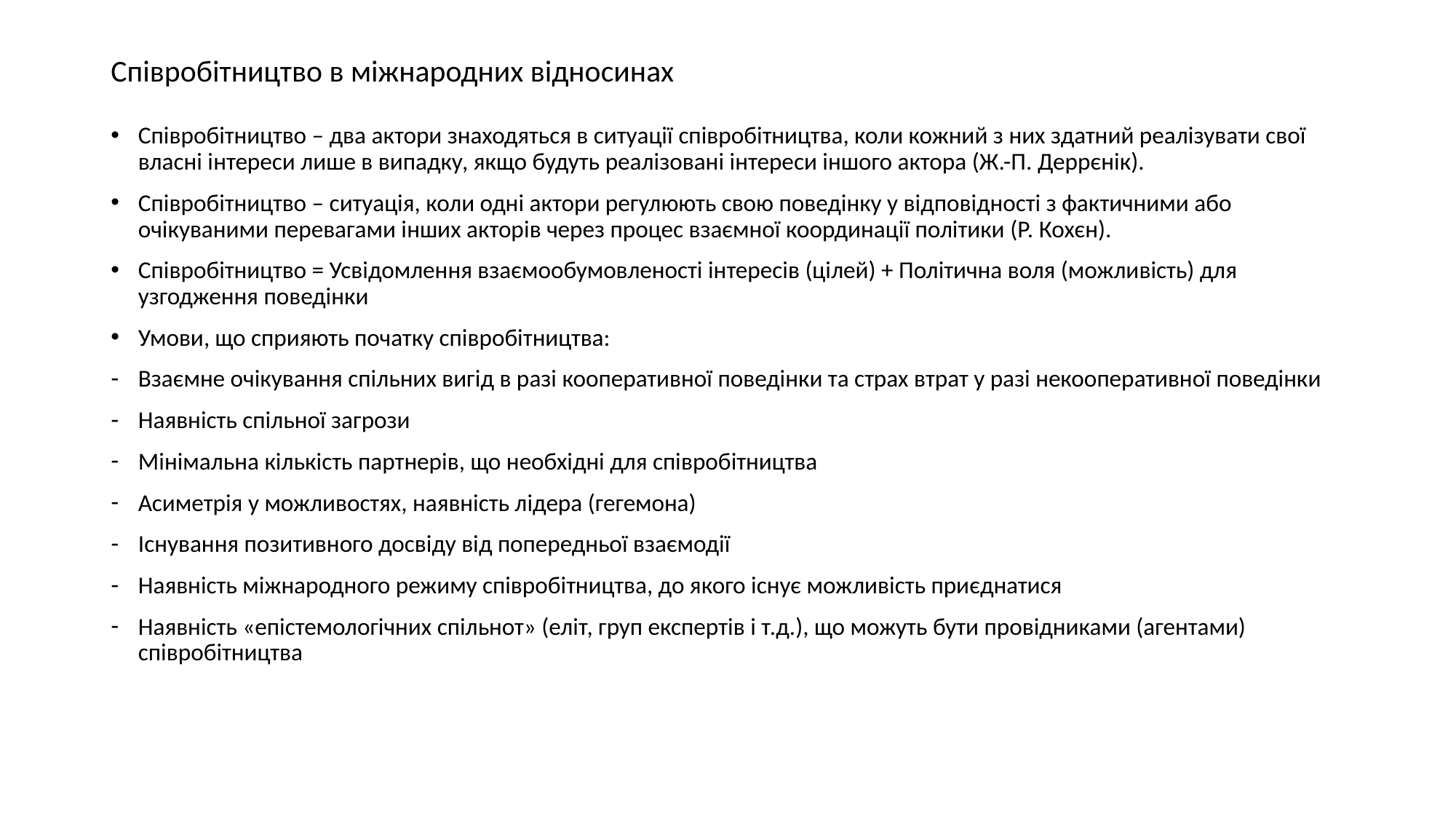

# Співробітництво в міжнародних відносинах
Співробітництво – два актори знаходяться в ситуації співробітництва, коли кожний з них здатний реалізувати свої власні інтереси лише в випадку, якщо будуть реалізовані інтереси іншого актора (Ж.-П. Деррєнік).
Співробітництво – ситуація, коли одні актори регулюють свою поведінку у відповідності з фактичними або очікуваними перевагами інших акторів через процес взаємної координації політики (Р. Кохєн).
Співробітництво = Усвідомлення взаємообумовленості інтересів (цілей) + Політична воля (можливість) для узгодження поведінки
Умови, що сприяють початку співробітництва:
Взаємне очікування спільних вигід в разі кооперативної поведінки та страх втрат у разі некооперативної поведінки
Наявність спільної загрози
Мінімальна кількість партнерів, що необхідні для співробітництва
Асиметрія у можливостях, наявність лідера (гегемона)
Існування позитивного досвіду від попередньої взаємодії
Наявність міжнародного режиму співробітництва, до якого існує можливість приєднатися
Наявність «епістемологічних спільнот» (еліт, груп експертів і т.д.), що можуть бути провідниками (агентами) співробітництва